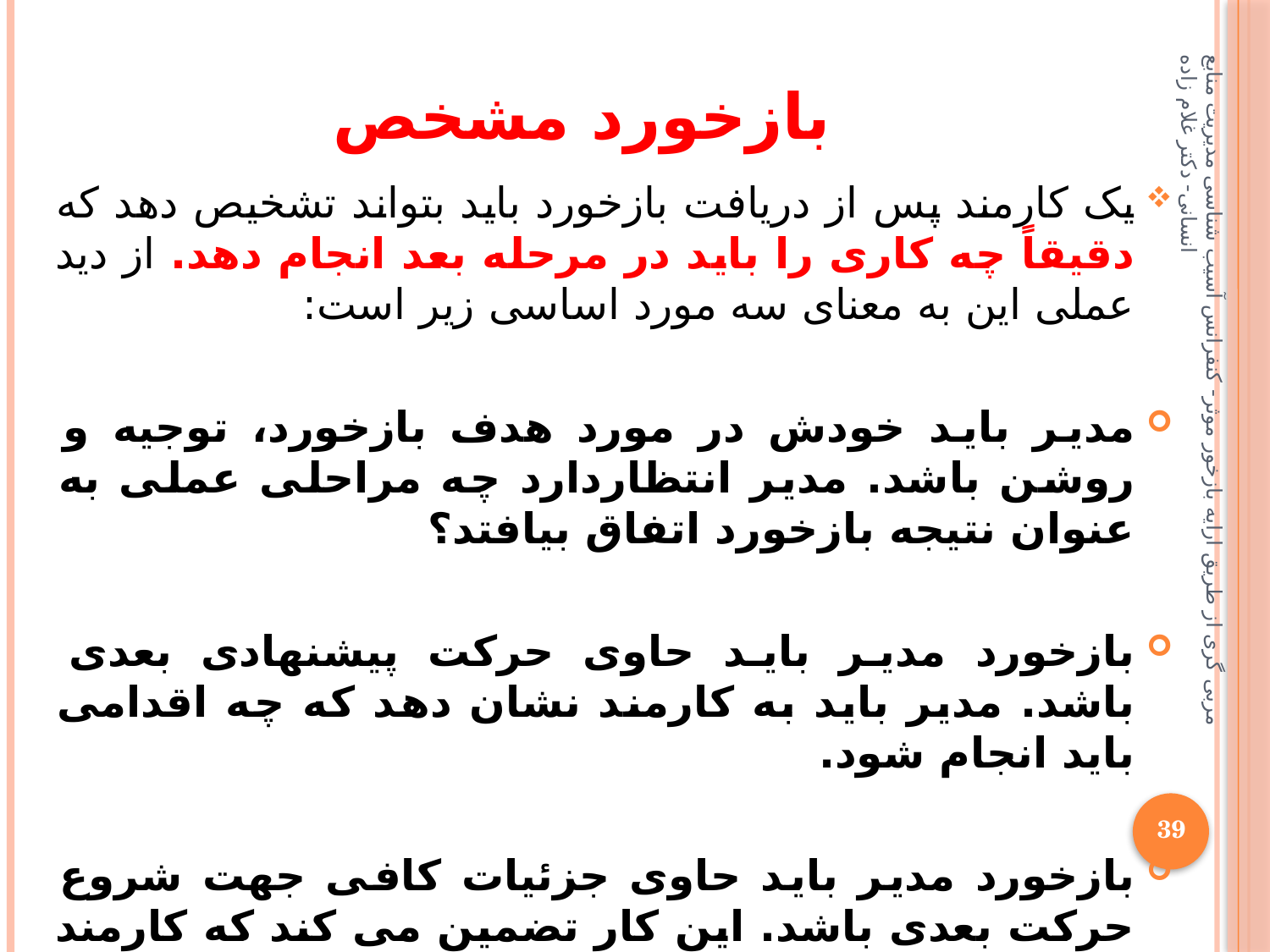

# بازخورد مشخص
یک کارمند پس از دریافت بازخورد باید بتواند تشخیص دهد که دقیقاً چه کاری را باید در مرحله بعد انجام دهد. از دید عملی این به معنای سه مورد اساسی زیر است:

مدیر باید خودش در مورد هدف بازخورد، توجیه و روشن باشد. مدیر انتظاردارد چه مراحلی عملی به عنوان نتیجه بازخورد اتفاق بیافتد؟

بازخورد مدیر باید حاوی حرکت پیشنهادی بعدی باشد. مدیر باید به کارمند نشان دهد که چه اقدامی باید انجام شود.

بازخورد مدیر باید حاوی جزئیات کافی جهت شروع حرکت بعدی باشد. این کار تضمین می کند که کارمند قادر به پیروی از مراحل پیشنهادی بعدی است.
مربی گری از طریق ارایه بازخور موثر- کنفرانس آسیب شناسی مدیریت منابع انسانی- دکتر غلام زاده
39